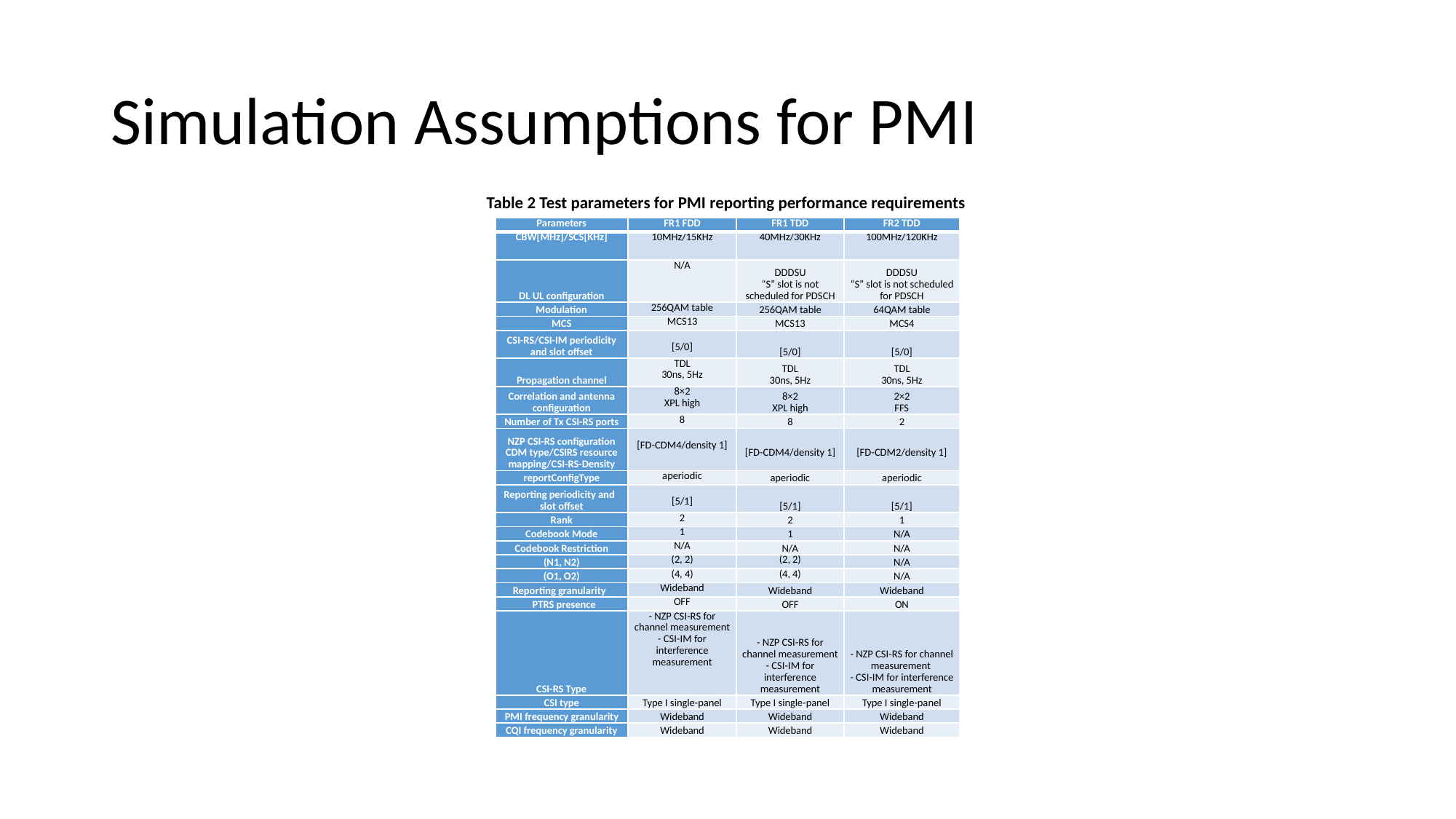

# Simulation Assumptions for PMI
Table 2 Test parameters for PMI reporting performance requirements

| Parameters | FR1 FDD | FR1 TDD | FR2 TDD |
| --- | --- | --- | --- |
| CBW[MHz]/SCS[KHz] | 10MHz/15KHz | 40MHz/30KHz | 100MHz/120KHz |
| DL UL configuration | N/A | DDDSU “S” slot is not scheduled for PDSCH | DDDSU “S” slot is not scheduled for PDSCH |
| Modulation | 256QAM table | 256QAM table | 64QAM table |
| MCS | MCS13 | MCS13 | MCS4 |
| CSI-RS/CSI-IM periodicity and slot offset | [5/0] | [5/0] | [5/0] |
| Propagation channel | TDL 30ns, 5Hz | TDL 30ns, 5Hz | TDL 30ns, 5Hz |
| Correlation and antenna configuration | 8×2 XPL high | 8×2 XPL high | 2×2 FFS |
| Number of Tx CSI-RS ports | 8 | 8 | 2 |
| NZP CSI-RS configuration CDM type/CSIRS resource mapping/CSI-RS-Density | [FD-CDM4/density 1] | [FD-CDM4/density 1] | [FD-CDM2/density 1] |
| reportConfigType | aperiodic | aperiodic | aperiodic |
| Reporting periodicity and slot offset | [5/1] | [5/1] | [5/1] |
| Rank | 2 | 2 | 1 |
| Codebook Mode | 1 | 1 | N/A |
| Codebook Restriction | N/A | N/A | N/A |
| (N1, N2) | (2, 2) | (2, 2) | N/A |
| (O1, O2) | (4, 4) | (4, 4) | N/A |
| Reporting granularity | Wideband | Wideband | Wideband |
| PTRS presence | OFF | OFF | ON |
| CSI-RS Type | - NZP CSI-RS for channel measurement - CSI-IM for interference measurement | - NZP CSI-RS for channel measurement - CSI-IM for interference measurement | - NZP CSI-RS for channel measurement - CSI-IM for interference measurement |
| CSI type | Type I single-panel | Type I single-panel | Type I single-panel |
| PMI frequency granularity | Wideband | Wideband | Wideband |
| CQI frequency granularity | Wideband | Wideband | Wideband |